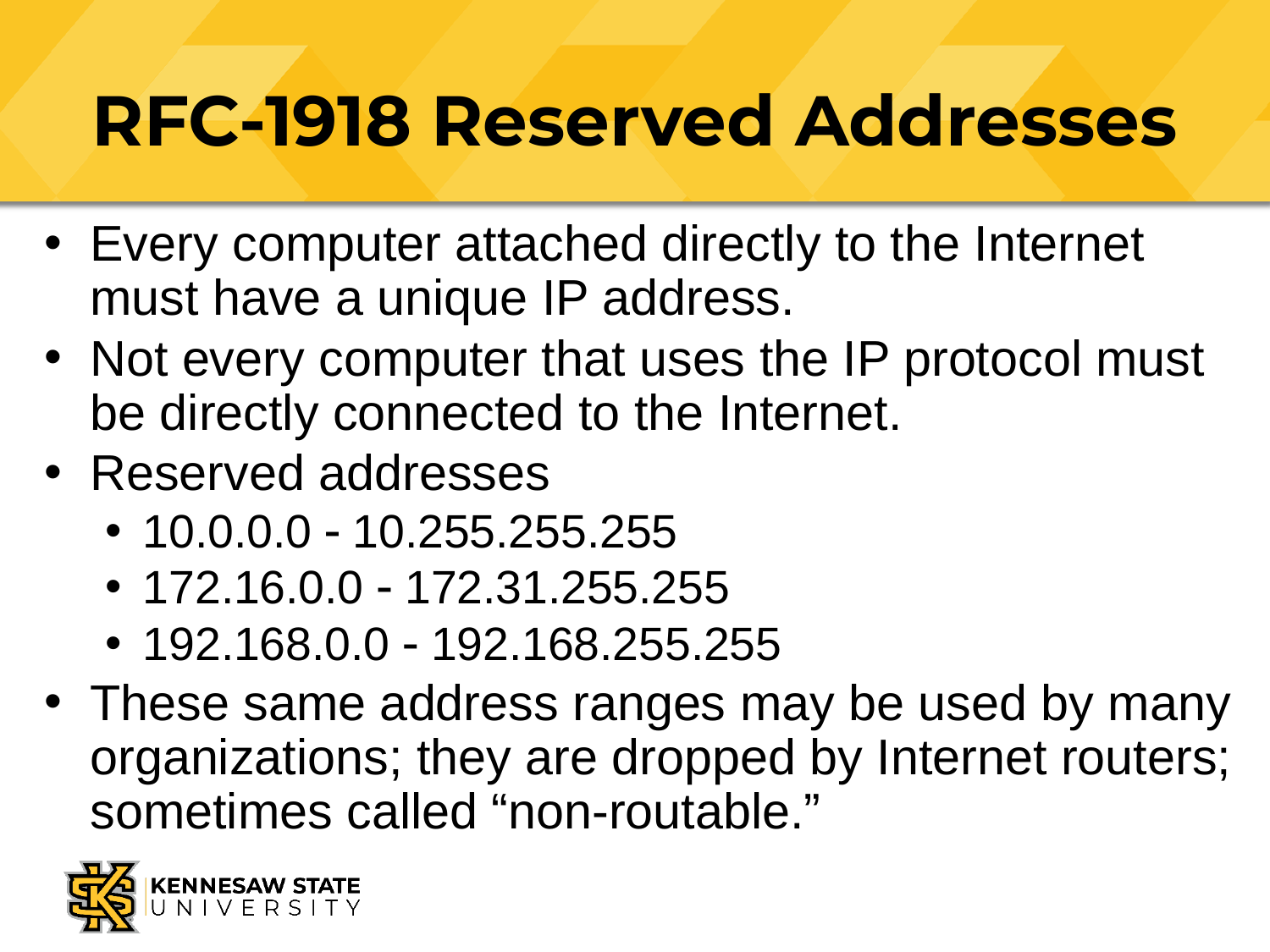

# RFC-1918 Reserved Addresses
Every computer attached directly to the Internet must have a unique IP address.
Not every computer that uses the IP protocol must be directly connected to the Internet.
Reserved addresses
10.0.0.0 − 10.255.255.255
172.16.0.0 − 172.31.255.255
192.168.0.0 − 192.168.255.255
These same address ranges may be used by many organizations; they are dropped by Internet routers; sometimes called “non-routable.”